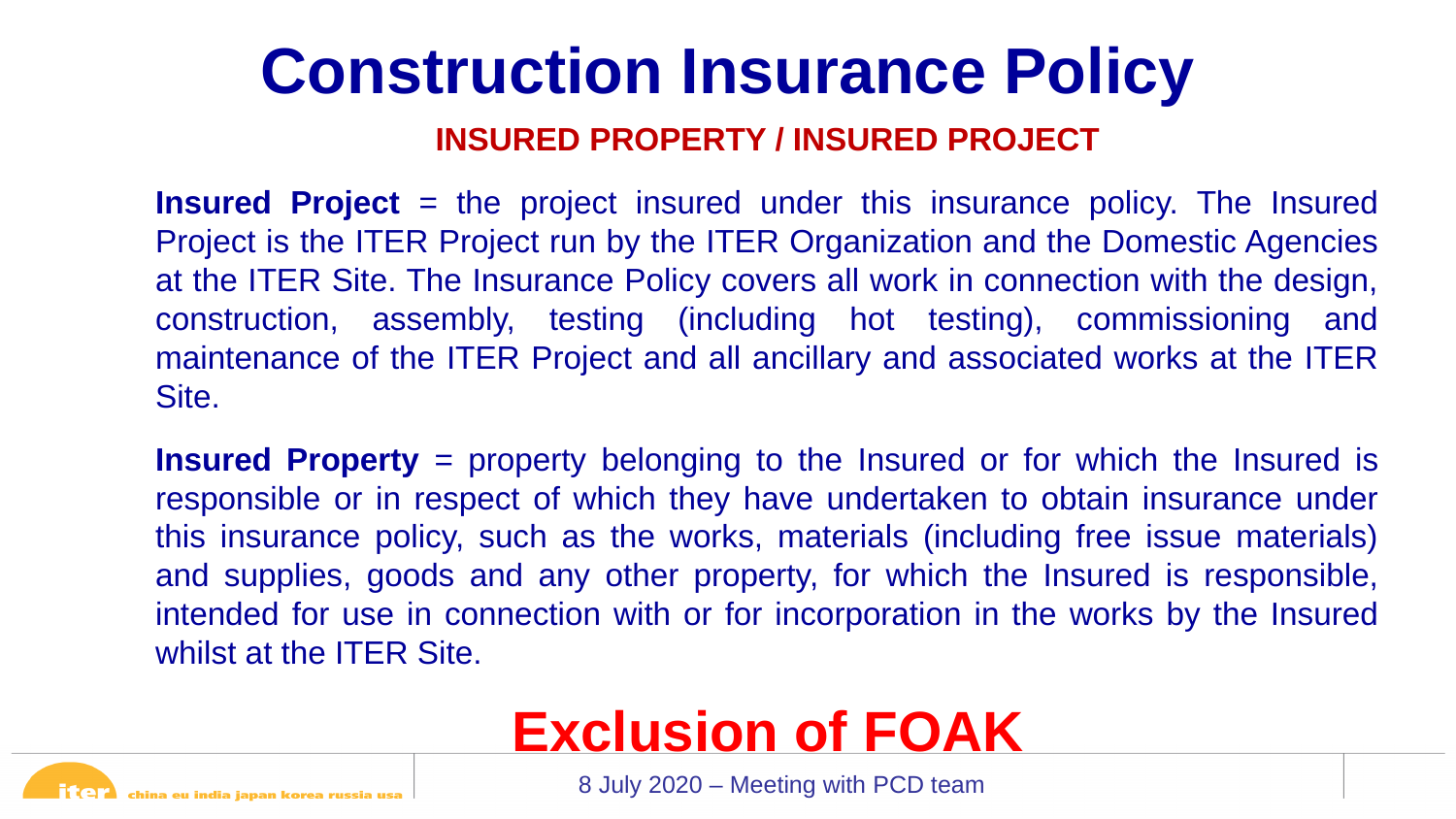

# Construction Insurance Policy
INSURED PROPERTY / INSURED PROJECT
Insured Project = the project insured under this insurance policy. The Insured Project is the ITER Project run by the ITER Organization and the Domestic Agencies at the ITER Site. The Insurance Policy covers all work in connection with the design, construction, assembly, testing (including hot testing), commissioning and maintenance of the ITER Project and all ancillary and associated works at the ITER Site.
Insured Property = property belonging to the Insured or for which the Insured is responsible or in respect of which they have undertaken to obtain insurance under this insurance policy, such as the works, materials (including free issue materials) and supplies, goods and any other property, for which the Insured is responsible, intended for use in connection with or for incorporation in the works by the Insured whilst at the ITER Site.
Exclusion of FOAK